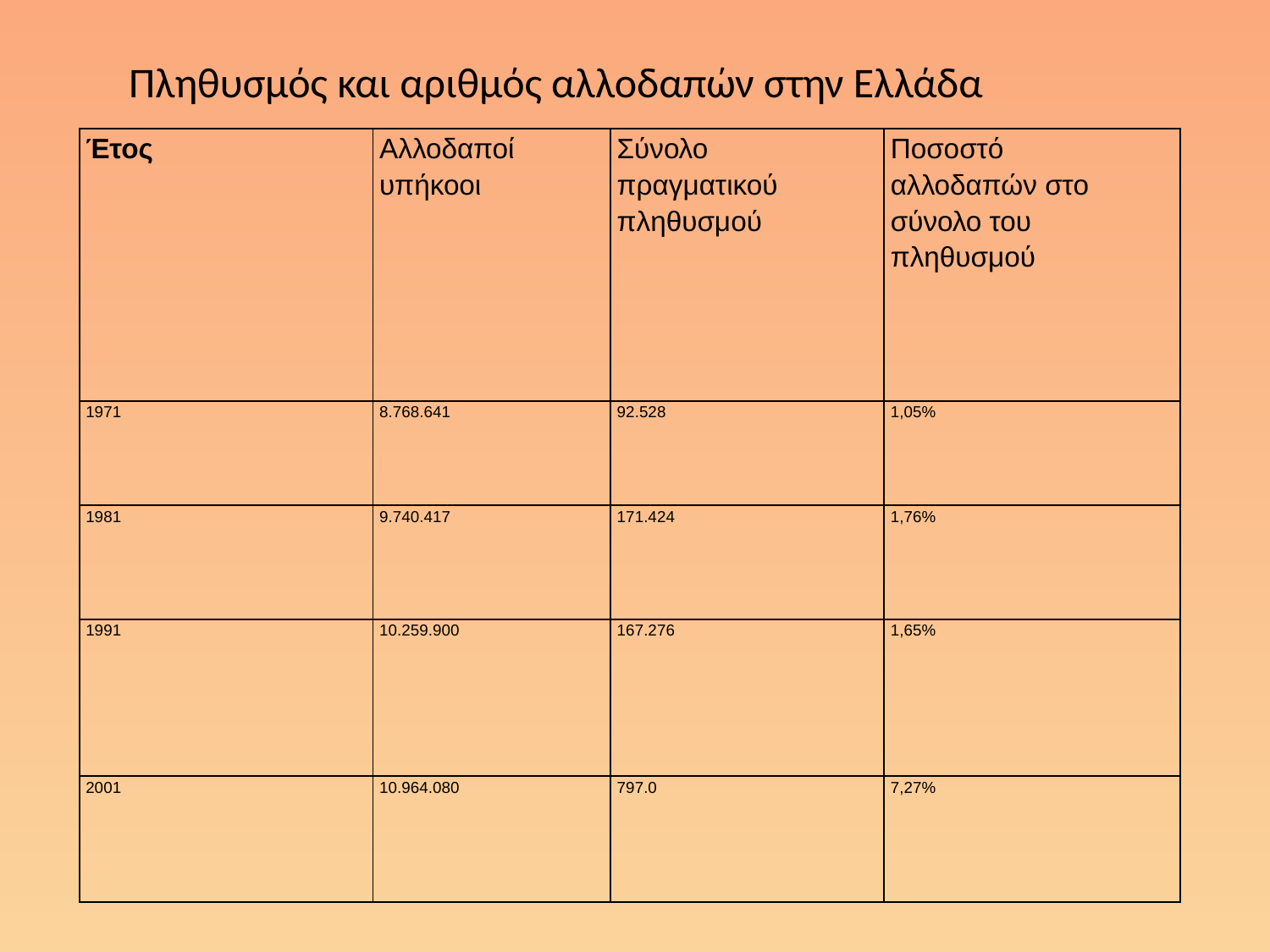

Πληθυσμός και αριθμός αλλοδαπών στην Ελλάδα
| Έτος | Αλλοδαποί υπήκοοι | Σύνολο πραγματικού πληθυσμού | Ποσοστό αλλοδαπών στο σύνολο του πληθυσμού |
| --- | --- | --- | --- |
| 1971 | 8.768.641 | 92.528 | 1,05% |
| 1981 | 9.740.417 | 171.424 | 1,76% |
| 1991 | 10.259.900 | 167.276 | 1,65% |
| 2001 | 10.964.080 | 797.0 | 7,27% |